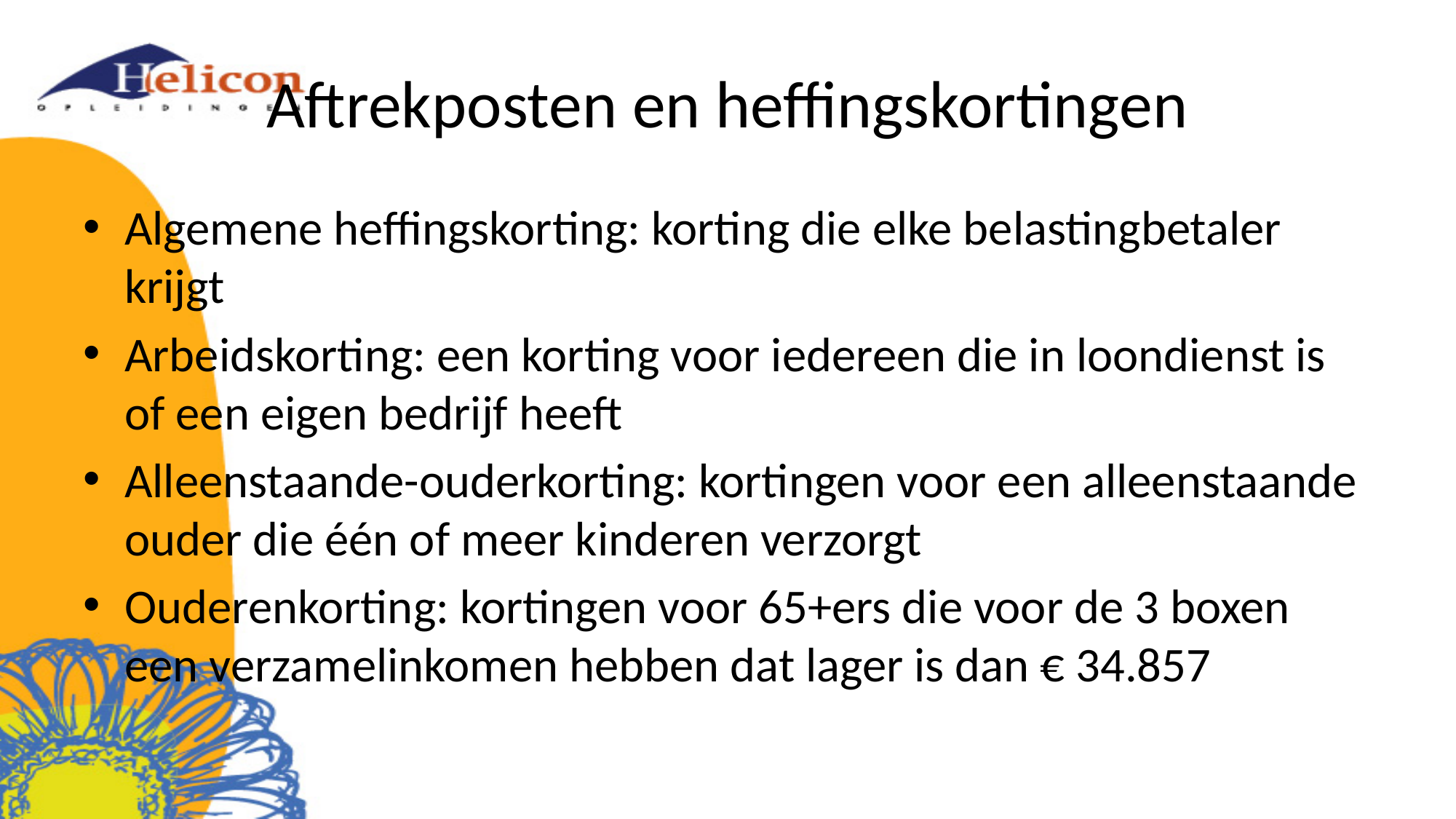

# Aftrekposten en heffingskortingen
Algemene heffingskorting: korting die elke belastingbetaler krijgt
Arbeidskorting: een korting voor iedereen die in loondienst is of een eigen bedrijf heeft
Alleenstaande-ouderkorting: kortingen voor een alleenstaande ouder die één of meer kinderen verzorgt
Ouderenkorting: kortingen voor 65+ers die voor de 3 boxen een verzamelinkomen hebben dat lager is dan € 34.857